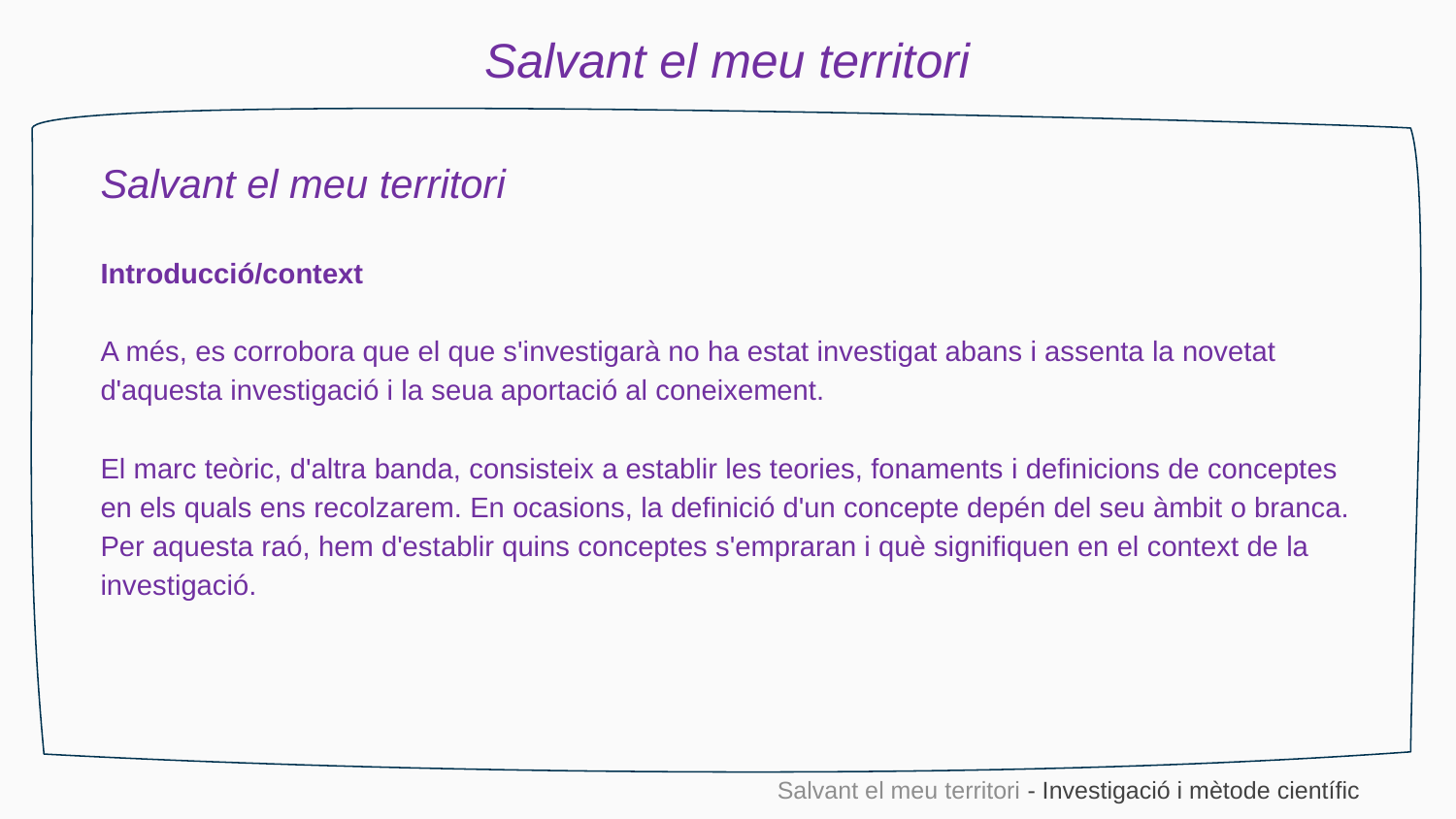

Salvant el meu territori

Salvant el meu territori
Introducció/context

A més, es corrobora que el que s'investigarà no ha estat investigat abans i assenta la novetat d'aquesta investigació i la seua aportació al coneixement.

El marc teòric, d'altra banda, consisteix a establir les teories, fonaments i definicions de conceptes en els quals ens recolzarem. En ocasions, la definició d'un concepte depén del seu àmbit o branca. Per aquesta raó, hem d'establir quins conceptes s'empraran i què signifiquen en el context de la investigació.

Salvant el meu territori - Investigació i mètode científic